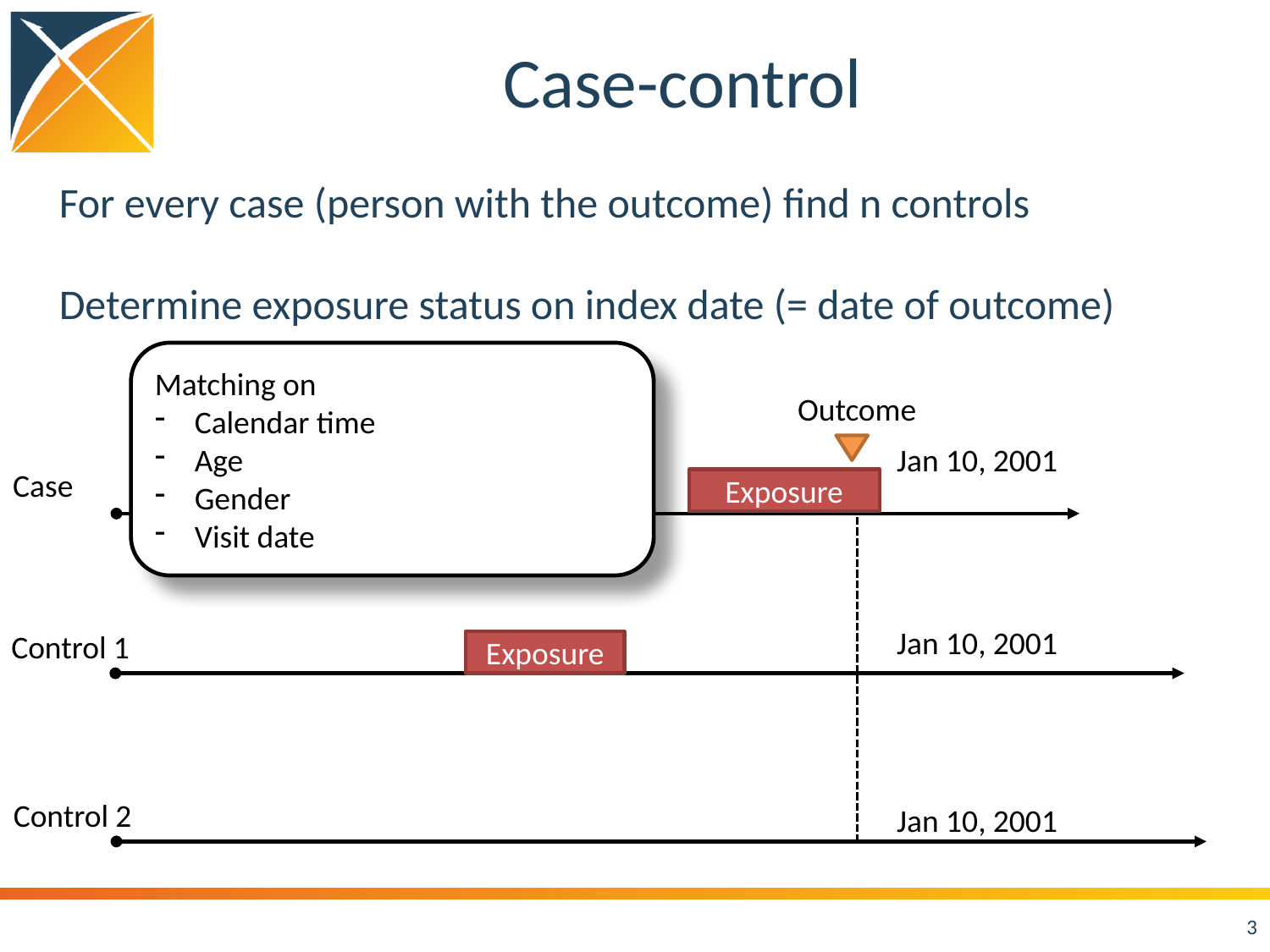

# Case-control
For every case (person with the outcome) find n controls

Determine exposure status on index date (= date of outcome)
Matching on
Calendar time
Age
Gender
Visit date
Outcome
Jan 10, 2001
Jan 10, 2001
Jan 10, 2001

Case
Exposure
Control 1
Exposure
Control 2
3